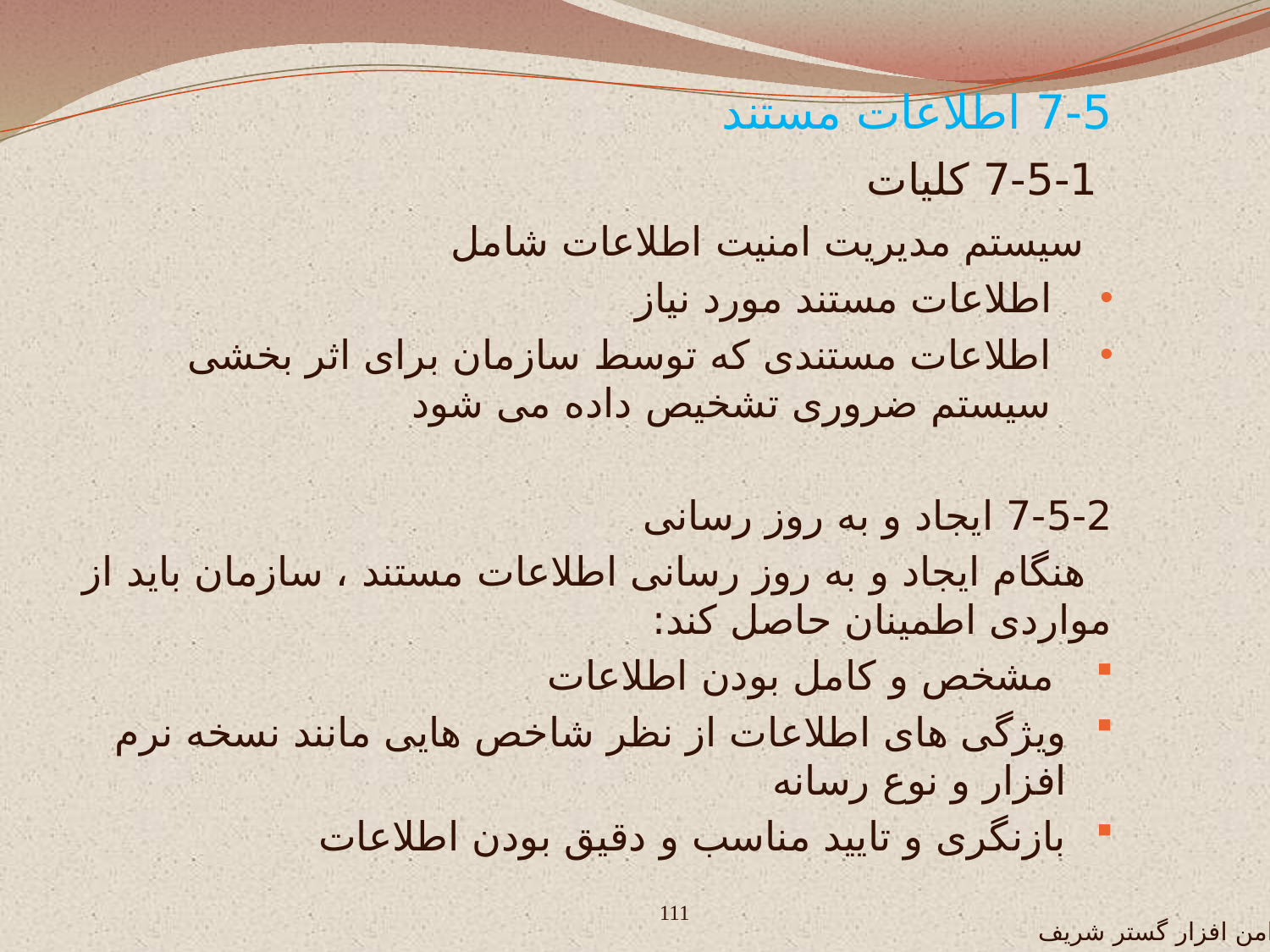

7-5 اطلاعات مستند
 7-5-1 کلیات
  سیستم مدیریت امنیت اطلاعات شامل
اطلاعات مستند مورد نیاز
اطلاعات مستندی که توسط سازمان برای اثر بخشی سیستم ضروری تشخیص داده می شود

7-5-2 ایجاد و به روز رسانی
  هنگام ایجاد و به روز رسانی اطلاعات مستند ، سازمان باید از مواردی اطمینان حاصل کند:
 مشخص و کامل بودن اطلاعات
ویژگی های اطلاعات از نظر شاخص هایی مانند نسخه نرم افزار و نوع رسانه
بازنگری و تایید مناسب و دقیق بودن اطلاعات